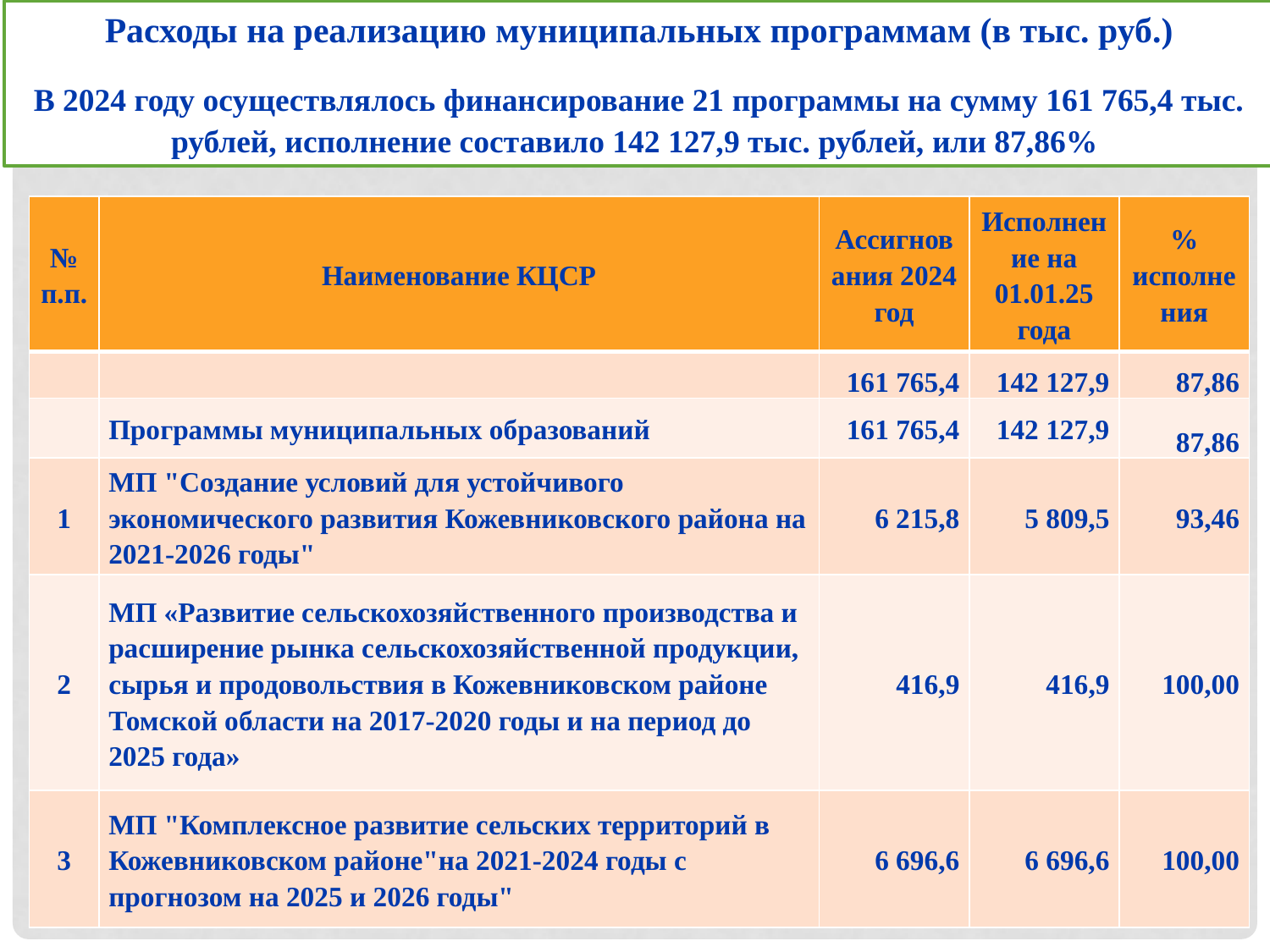

Расходы на реализацию муниципальных программам (в тыс. руб.)

В 2024 году осуществлялось финансирование 21 программы на сумму 161 765,4 тыс. рублей, исполнение составило 142 127,9 тыс. рублей, или 87,86%
| № п.п. | Наименование КЦСР | Ассигнования 2024 год | Исполнение на 01.01.25 года | % исполнения |
| --- | --- | --- | --- | --- |
|  |  | 161 765,4 | 142 127,9 | 87,86 |
|  | Программы муниципальных образований | 161 765,4 | 142 127,9 | 87,86 |
| 1 | МП "Создание условий для устойчивого экономического развития Кожевниковского района на 2021-2026 годы" | 6 215,8 | 5 809,5 | 93,46 |
| 2 | МП «Развитие сельскохозяйственного производства и расширение рынка сельскохозяйственной продукции, сырья и продовольствия в Кожевниковском районе Томской области на 2017-2020 годы и на период до 2025 года» | 416,9 | 416,9 | 100,00 |
| 3 | МП "Комплексное развитие сельских территорий в Кожевниковском районе"на 2021-2024 годы с прогнозом на 2025 и 2026 годы" | 6 696,6 | 6 696,6 | 100,00 |
21